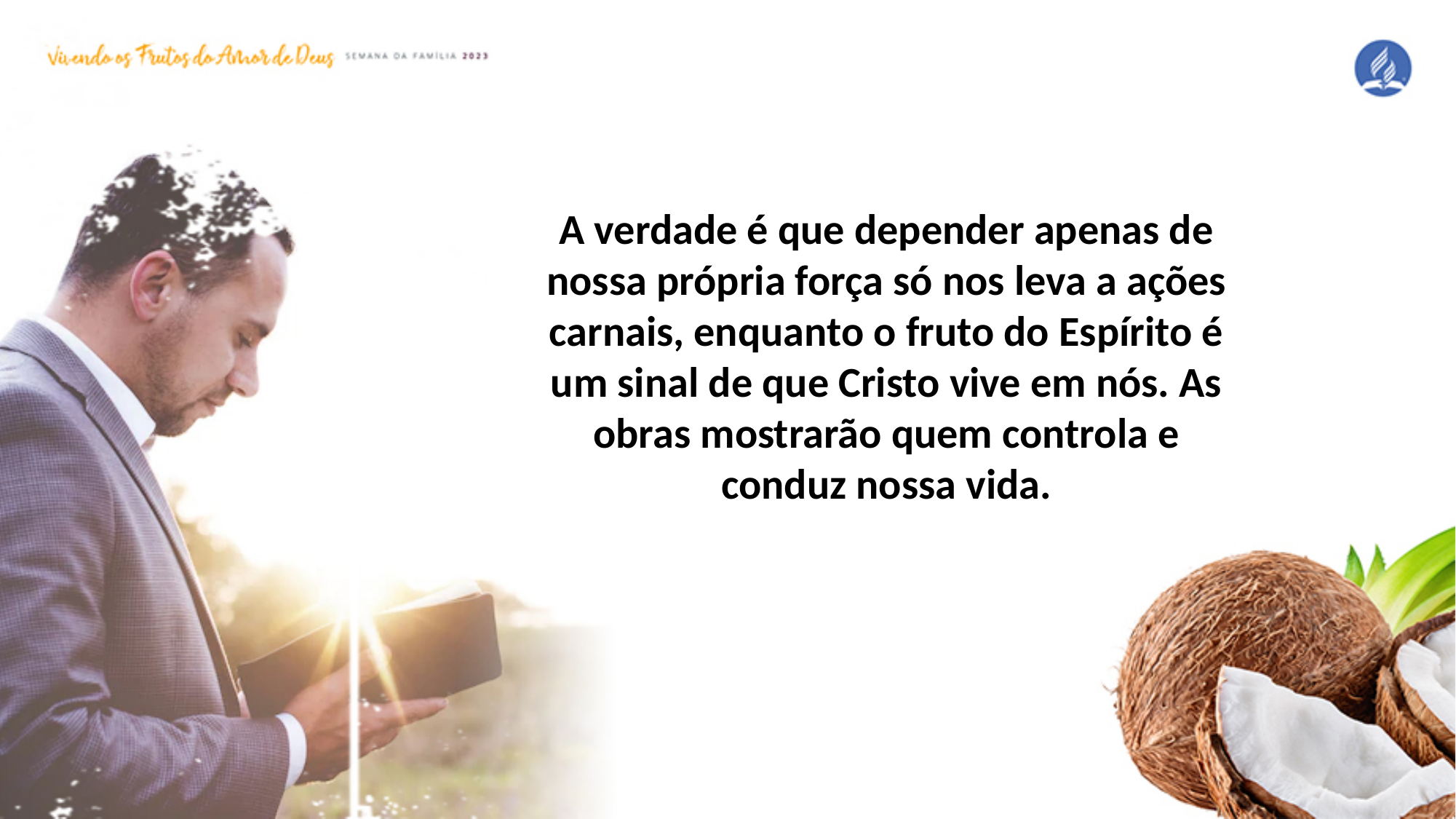

A verdade é que depender apenas de nossa própria força só nos leva a ações carnais, enquanto o fruto do Espírito é um sinal de que Cristo vive em nós. As obras mostrarão quem controla e conduz nossa vida.